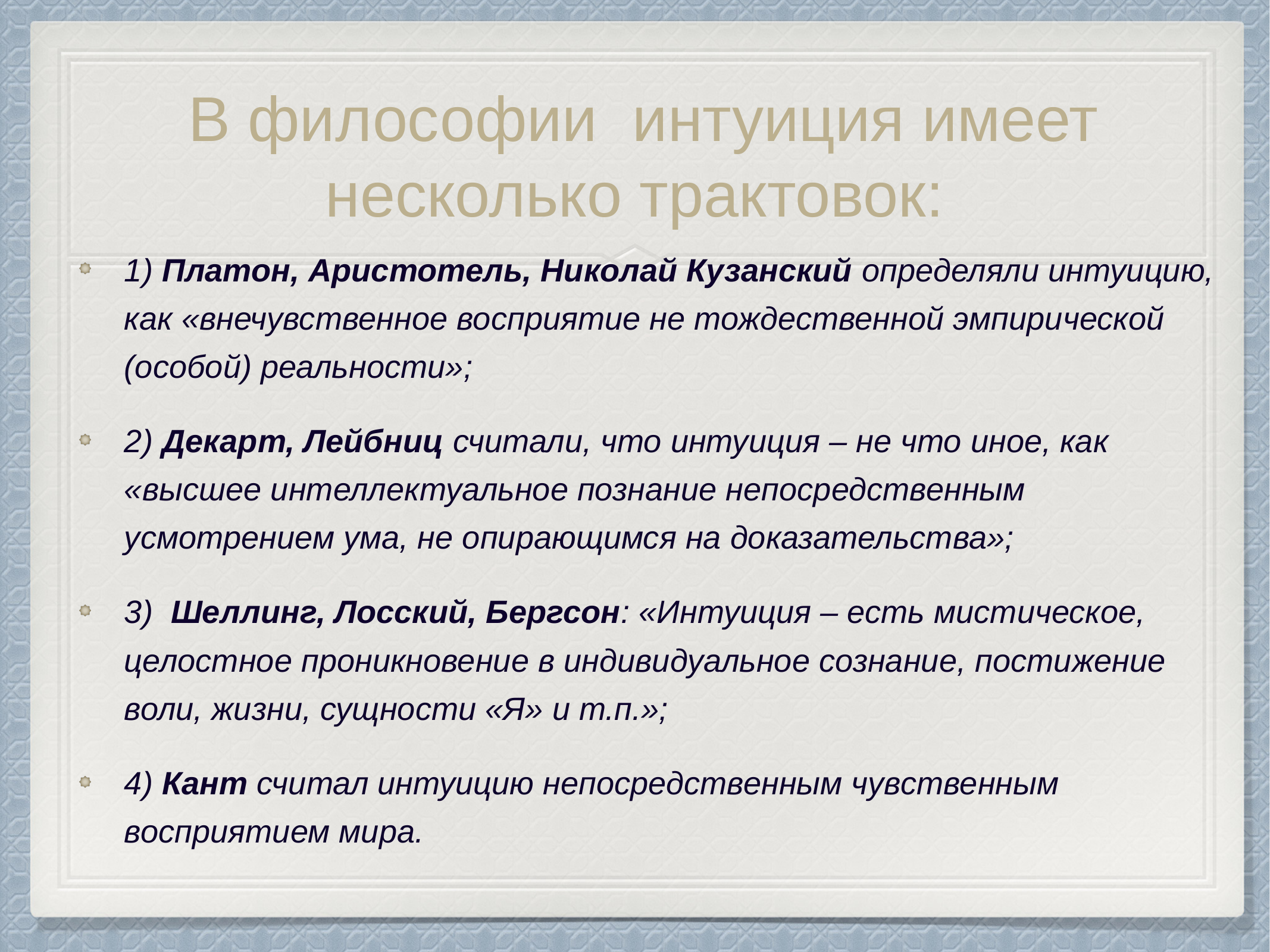

# В философии  интуиция имеет несколько трактовок:
1) Платон, Аристотель, Николай Кузанский определяли интуицию, как «внечувственное восприятие не тождественной эмпирической (особой) реальности»;
2) Декарт, Лейбниц считали, что интуиция – не что иное, как «высшее интеллектуальное познание непосредственным усмотрением ума, не опирающимся на доказательства»;
3)  Шеллинг, Лосский, Бергсон: «Интуиция – есть мистическое, целостное проникновение в индивидуальное сознание, постижение воли, жизни, сущности «Я» и т.п.»;
4) Кант считал интуицию непосредственным чувственным восприятием мира.